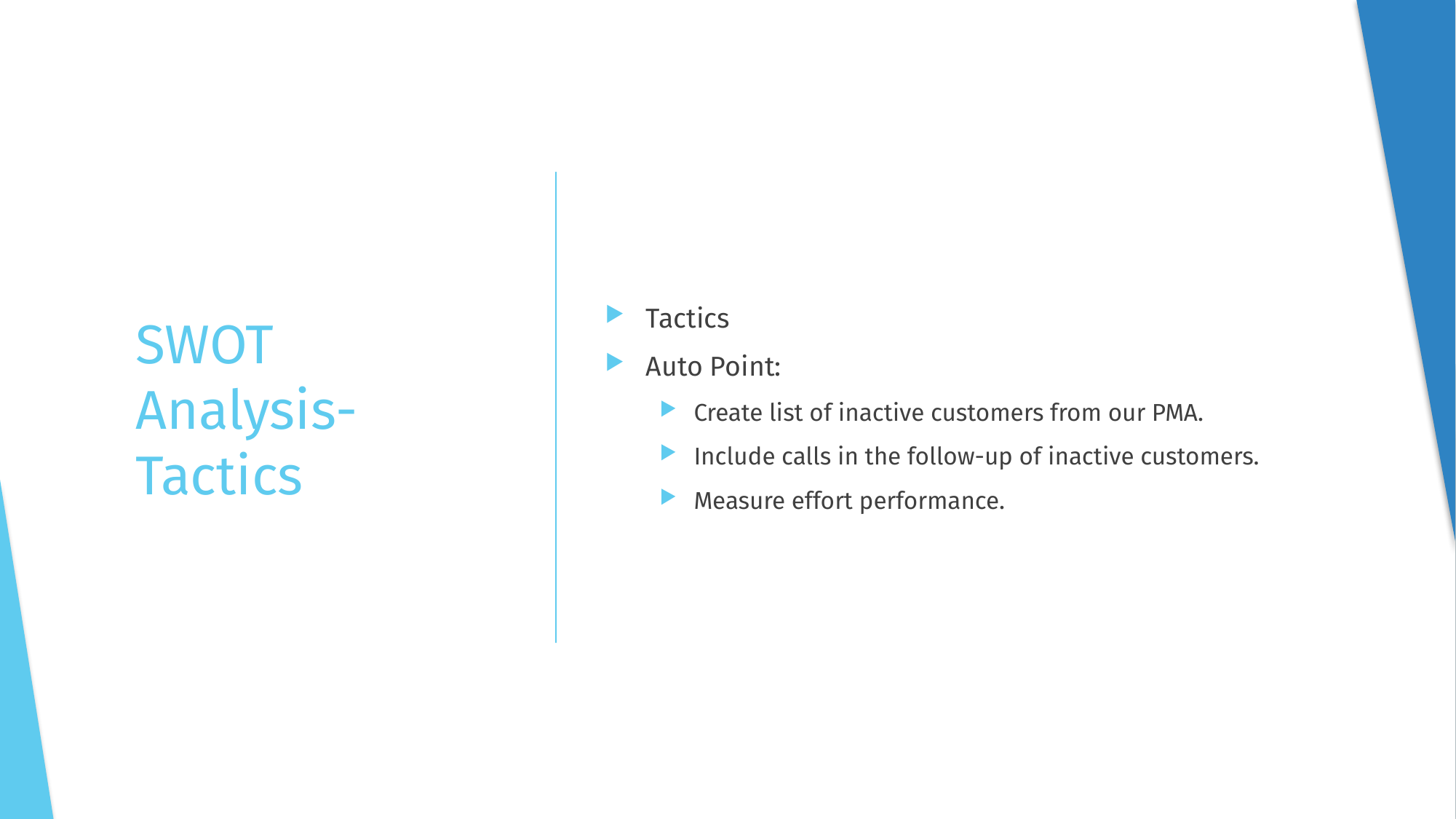

Tactics
Auto Point:
Create list of inactive customers from our PMA.
Include calls in the follow-up of inactive customers.
Measure effort performance.
# SWOT Analysis-Tactics